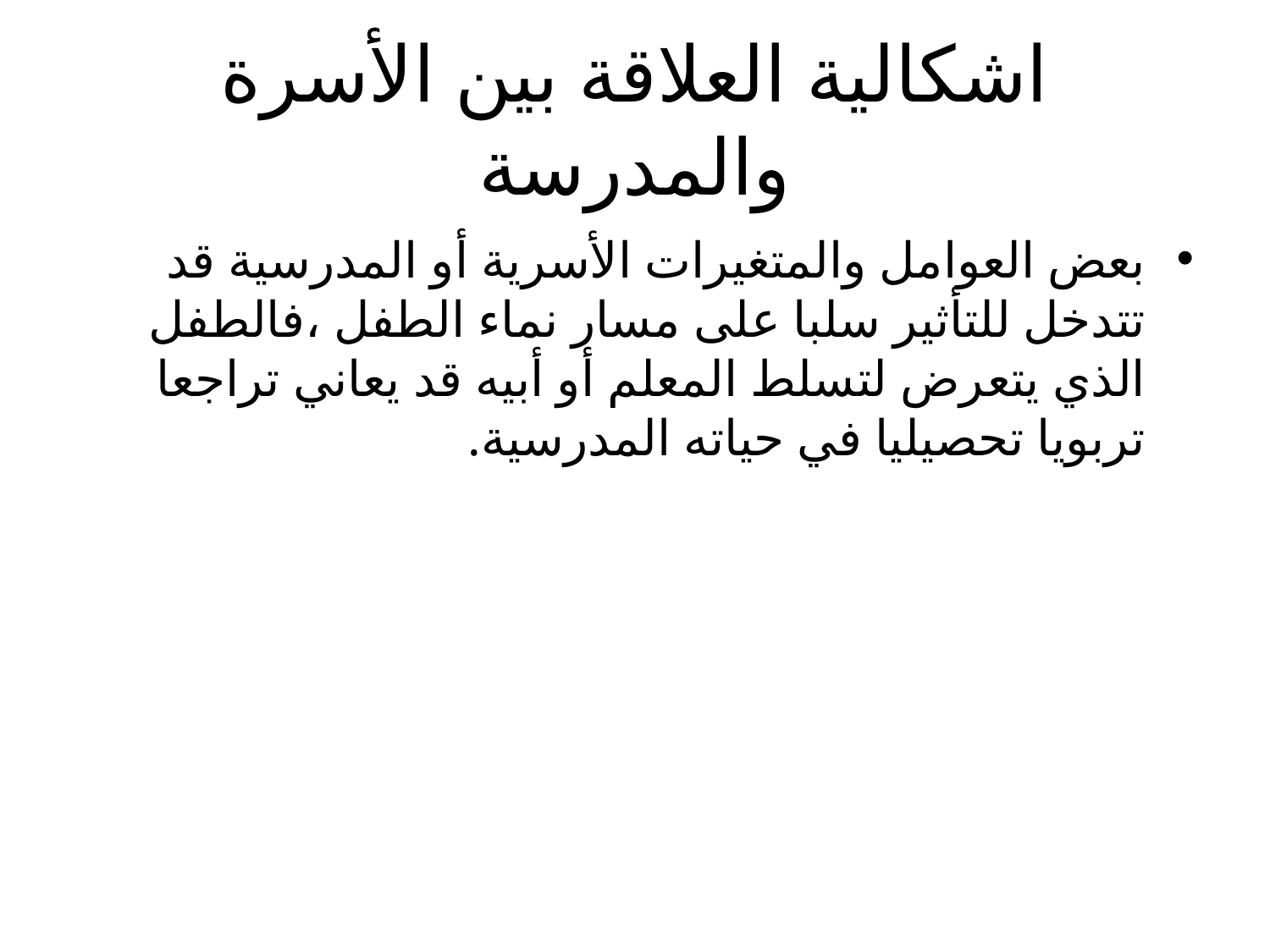

# اشكالية العلاقة بين الأسرة والمدرسة
بعض العوامل والمتغيرات الأسرية أو المدرسية قد تتدخل للتأثير سلبا على مسار نماء الطفل ،فالطفل الذي يتعرض لتسلط المعلم أو أبيه قد يعاني تراجعا تربويا تحصيليا في حياته المدرسية.